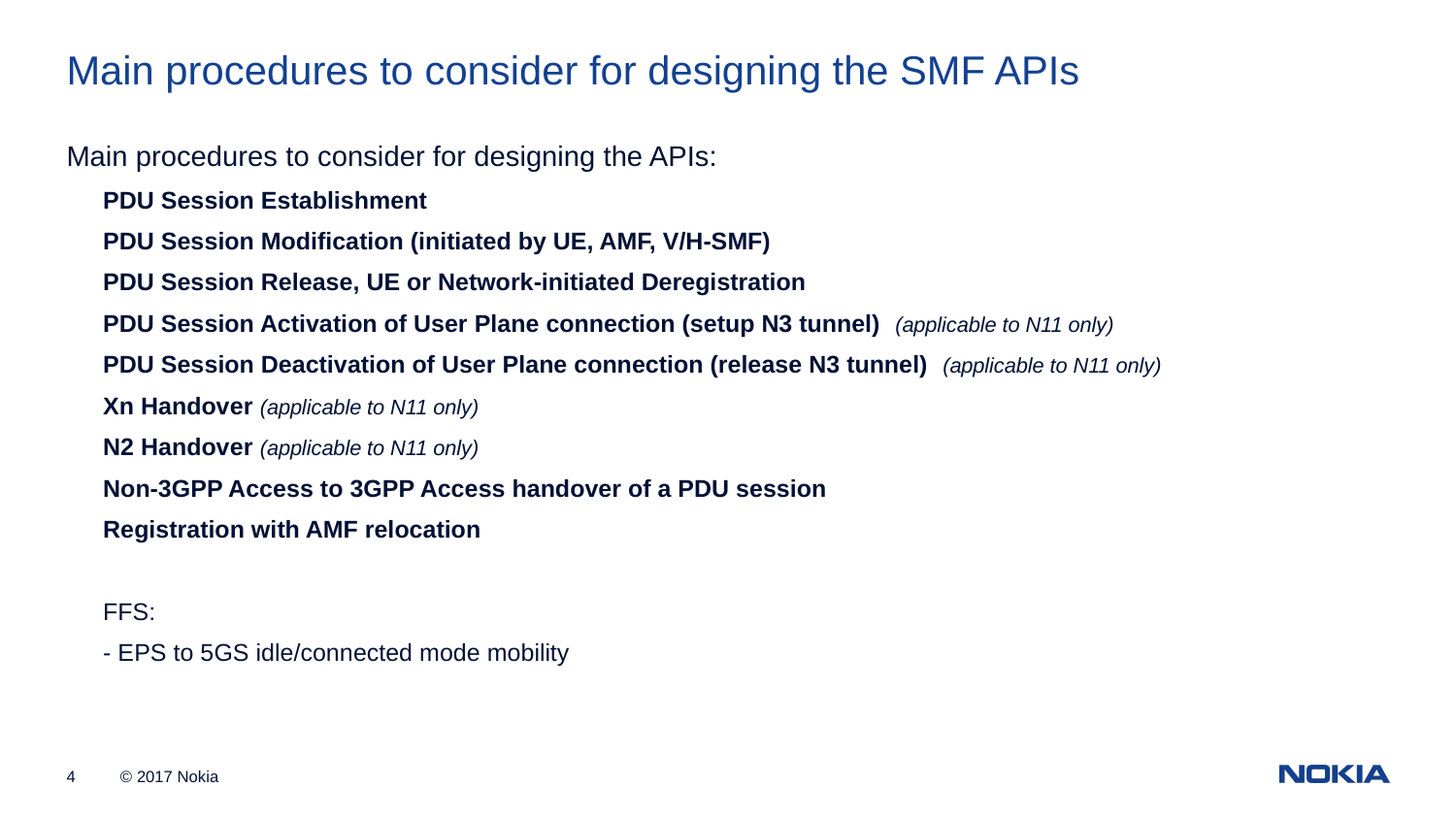

Main procedures to consider for designing the SMF APIs

Main procedures to consider for designing the APIs:
PDU Session Establishment
PDU Session Modification (initiated by UE, AMF, V/H-SMF)
PDU Session Release, UE or Network-initiated Deregistration
PDU Session Activation of User Plane connection (setup N3 tunnel)  (applicable to N11 only)
PDU Session Deactivation of User Plane connection (release N3 tunnel)  (applicable to N11 only)
Xn Handover (applicable to N11 only)
N2 Handover (applicable to N11 only)
Non-3GPP Access to 3GPP Access handover of a PDU session
Registration with AMF relocation

FFS:
- EPS to 5GS idle/connected mode mobility